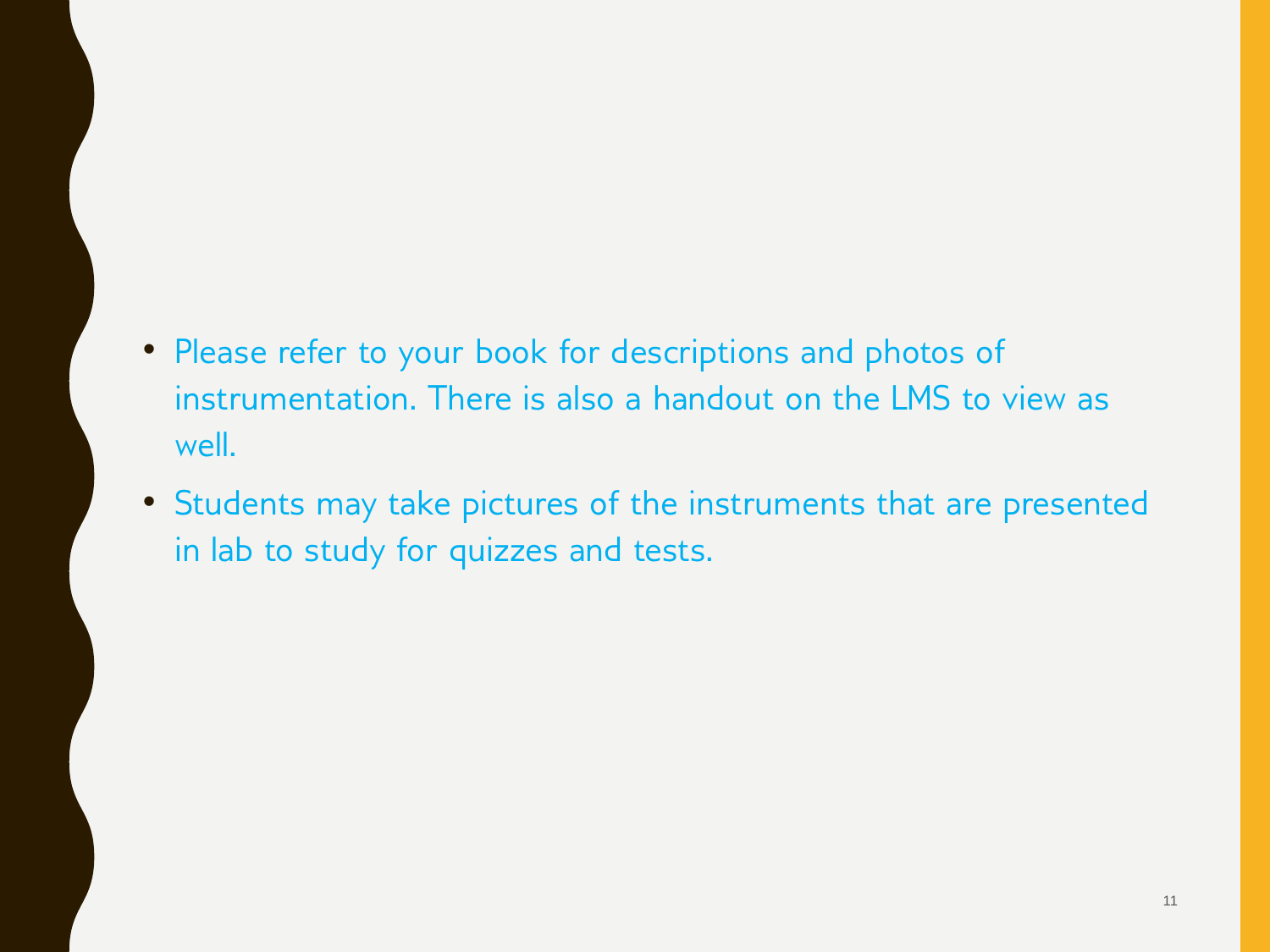

#
Please refer to your book for descriptions and photos of instrumentation. There is also a handout on the LMS to view as well.
Students may take pictures of the instruments that are presented in lab to study for quizzes and tests.
 11